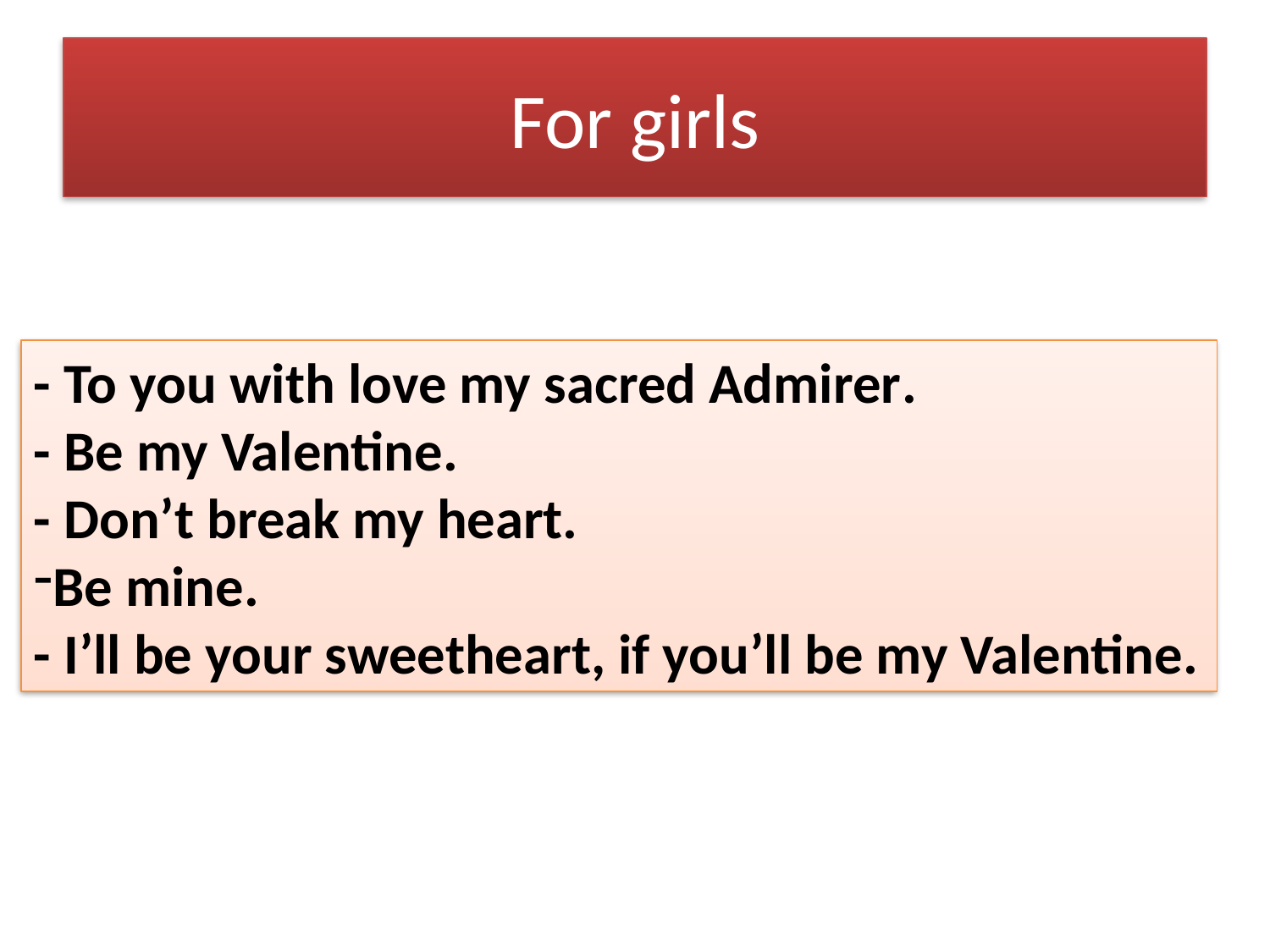

# For girls
- To you with love my sacred Admirer.
- Be my Valentine.
- Don’t break my heart.
Be mine.
- I’ll be your sweetheart, if you’ll be my Valentine.